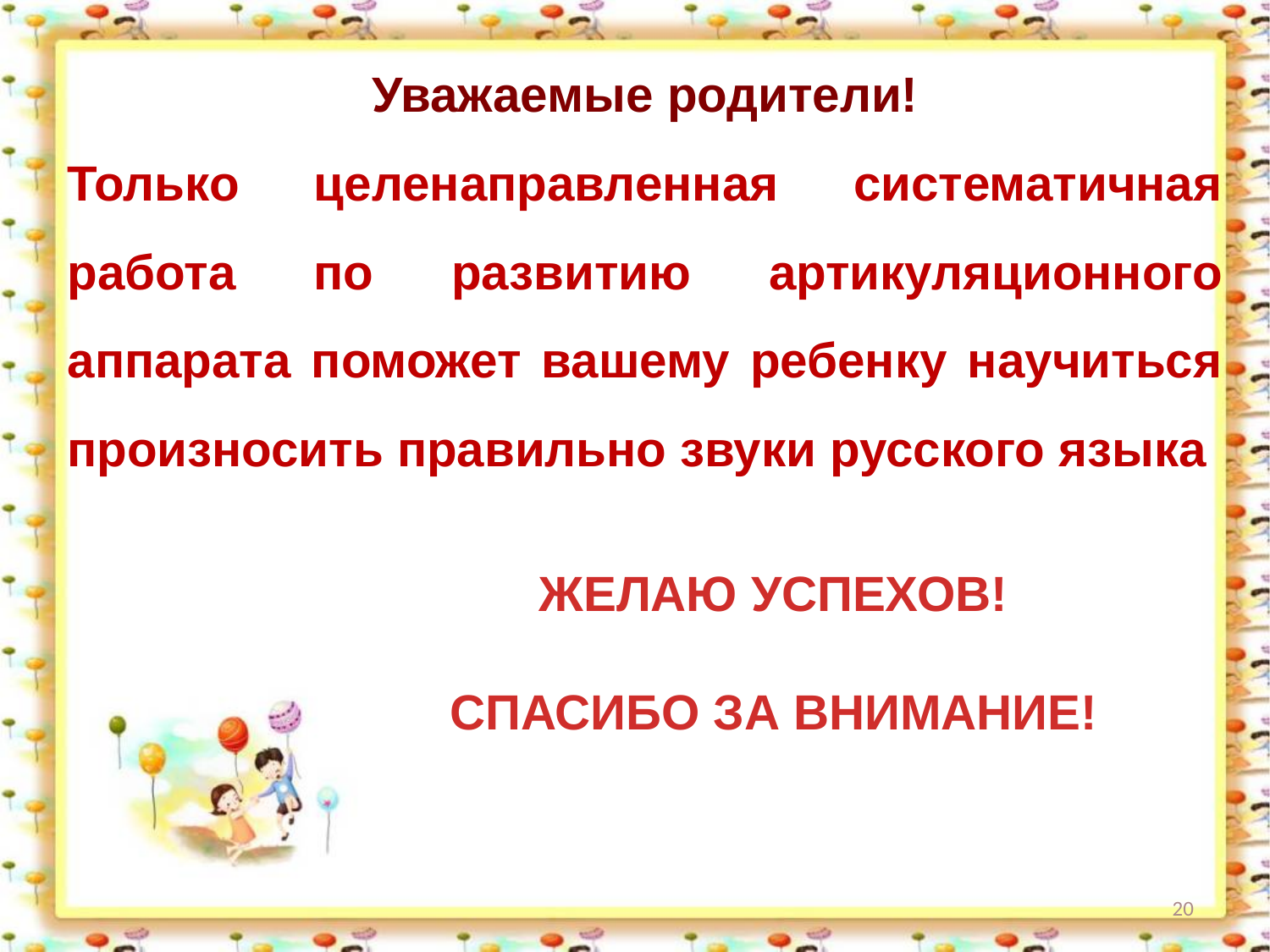

Уважаемые родители!
Только целенаправленная систематичная работа по развитию артикуляционного аппарата поможет вашему ребенку научиться произносить правильно звуки русского языка
ЖЕЛАЮ УСПЕХОВ!

СПАСИБО ЗА ВНИМАНИЕ!
20